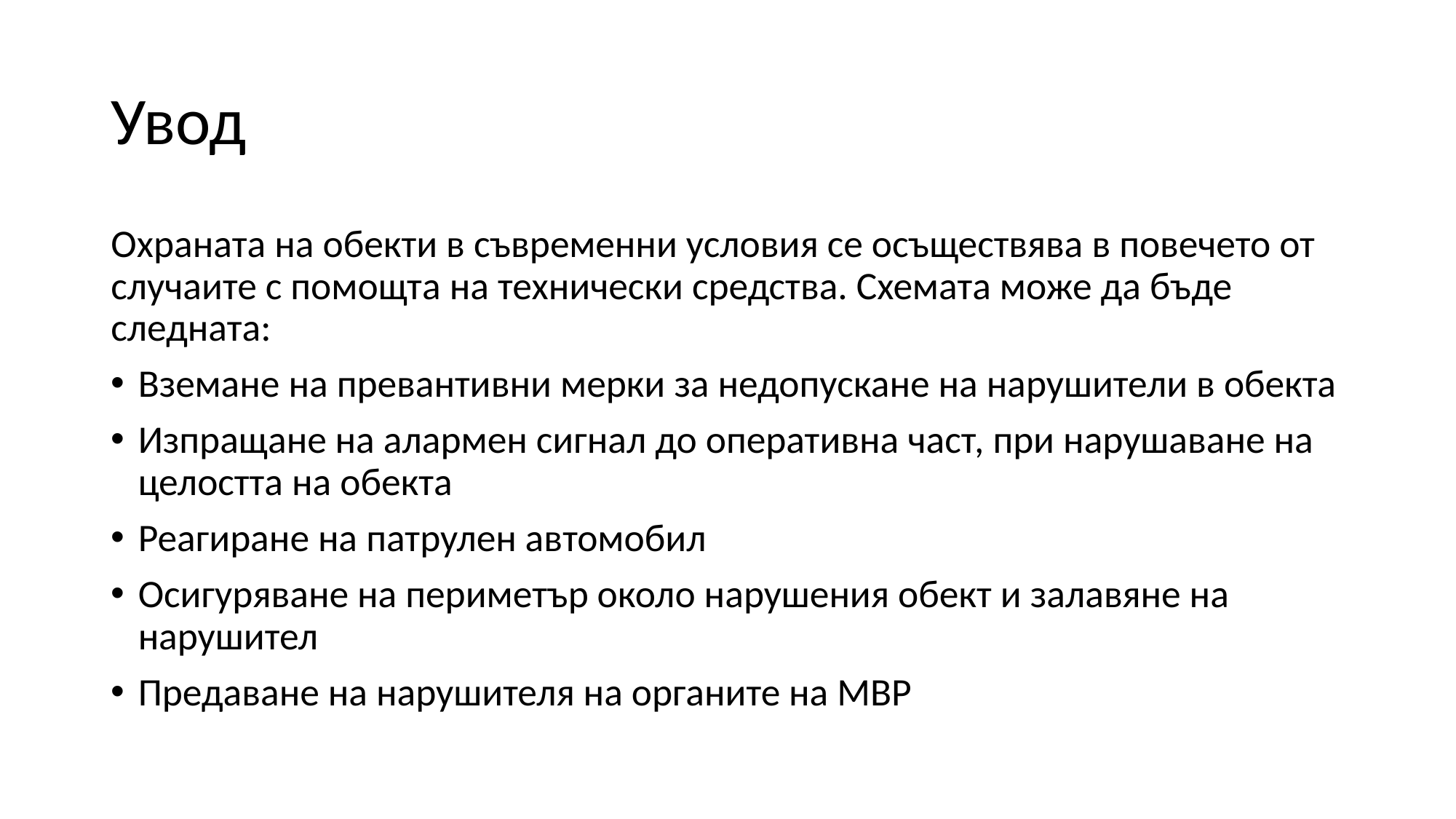

# Увод
Охраната на обекти в съвременни условия се осъществява в повечето от случаите с помощта на технически средства. Схемата може да бъде следната:
Вземане на превантивни мерки за недопускане на нарушители в обекта
Изпращане на алармен сигнал до оперативна част, при нарушаване на целостта на обекта
Реагиране на патрулен автомобил
Осигуряване на периметър около нарушения обект и залавяне на нарушител
Предаване на нарушителя на органите на МВР